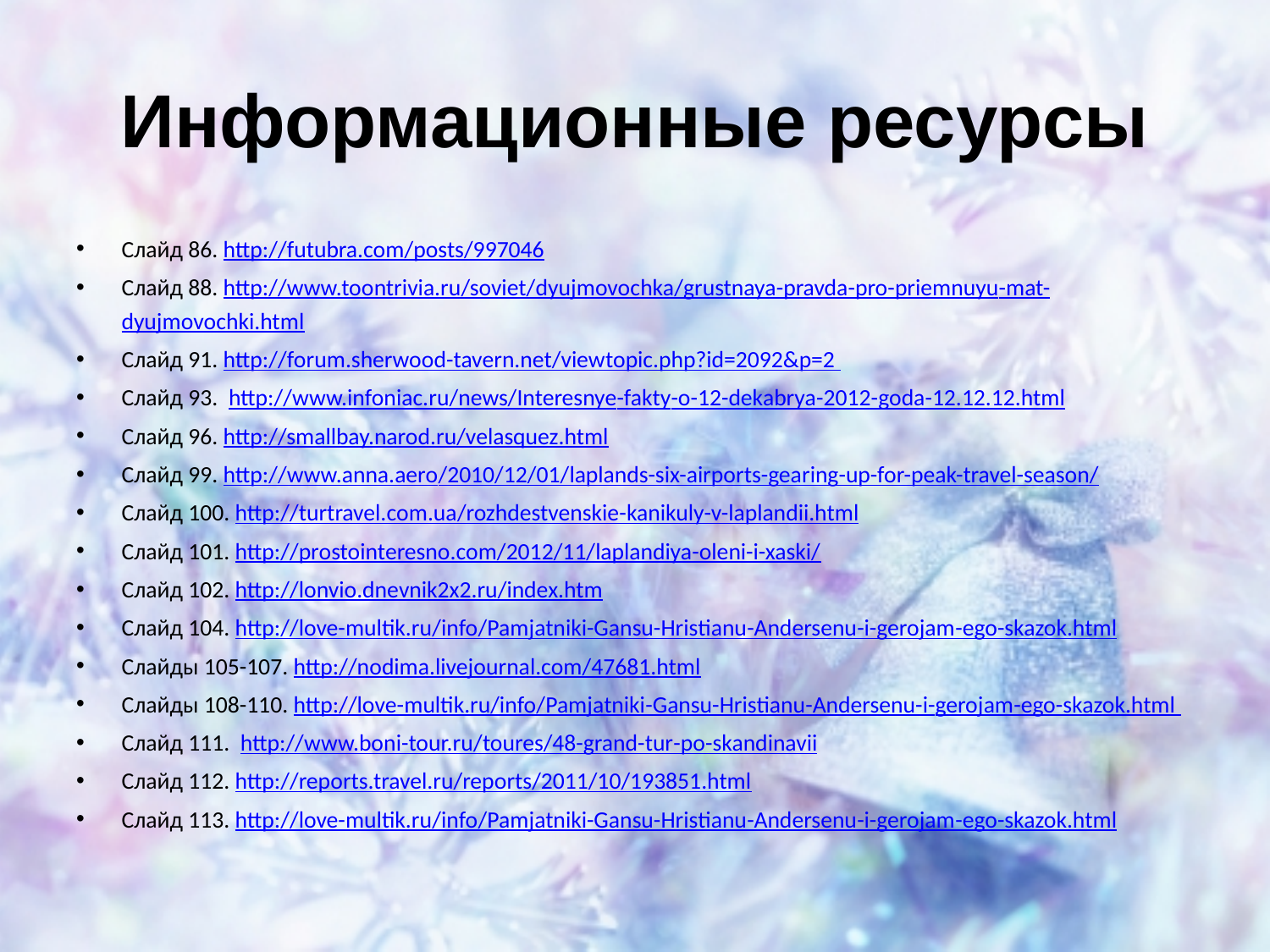

# Информационные ресурсы
Слайд 86. http://futubra.com/posts/997046
Слайд 88. http://www.toontrivia.ru/soviet/dyujmovochka/grustnaya-pravda-pro-priemnuyu-mat-dyujmovochki.html
Слайд 91. http://forum.sherwood-tavern.net/viewtopic.php?id=2092&p=2
Слайд 93.  http://www.infoniac.ru/news/Interesnye-fakty-o-12-dekabrya-2012-goda-12.12.12.html
Слайд 96. http://smallbay.narod.ru/velasquez.html
Слайд 99. http://www.anna.aero/2010/12/01/laplands-six-airports-gearing-up-for-peak-travel-season/
Слайд 100. http://turtravel.com.ua/rozhdestvenskie-kanikuly-v-laplandii.html
Слайд 101. http://prostointeresno.com/2012/11/laplandiya-oleni-i-xaski/
Слайд 102. http://lonvio.dnevnik2x2.ru/index.htm
Слайд 104. http://love-multik.ru/info/Pamjatniki-Gansu-Hristianu-Andersenu-i-gerojam-ego-skazok.html
Слайды 105-107. http://nodima.livejournal.com/47681.html
Слайды 108-110. http://love-multik.ru/info/Pamjatniki-Gansu-Hristianu-Andersenu-i-gerojam-ego-skazok.html
Слайд 111.  http://www.boni-tour.ru/toures/48-grand-tur-po-skandinavii
Слайд 112. http://reports.travel.ru/reports/2011/10/193851.html
Слайд 113. http://love-multik.ru/info/Pamjatniki-Gansu-Hristianu-Andersenu-i-gerojam-ego-skazok.html